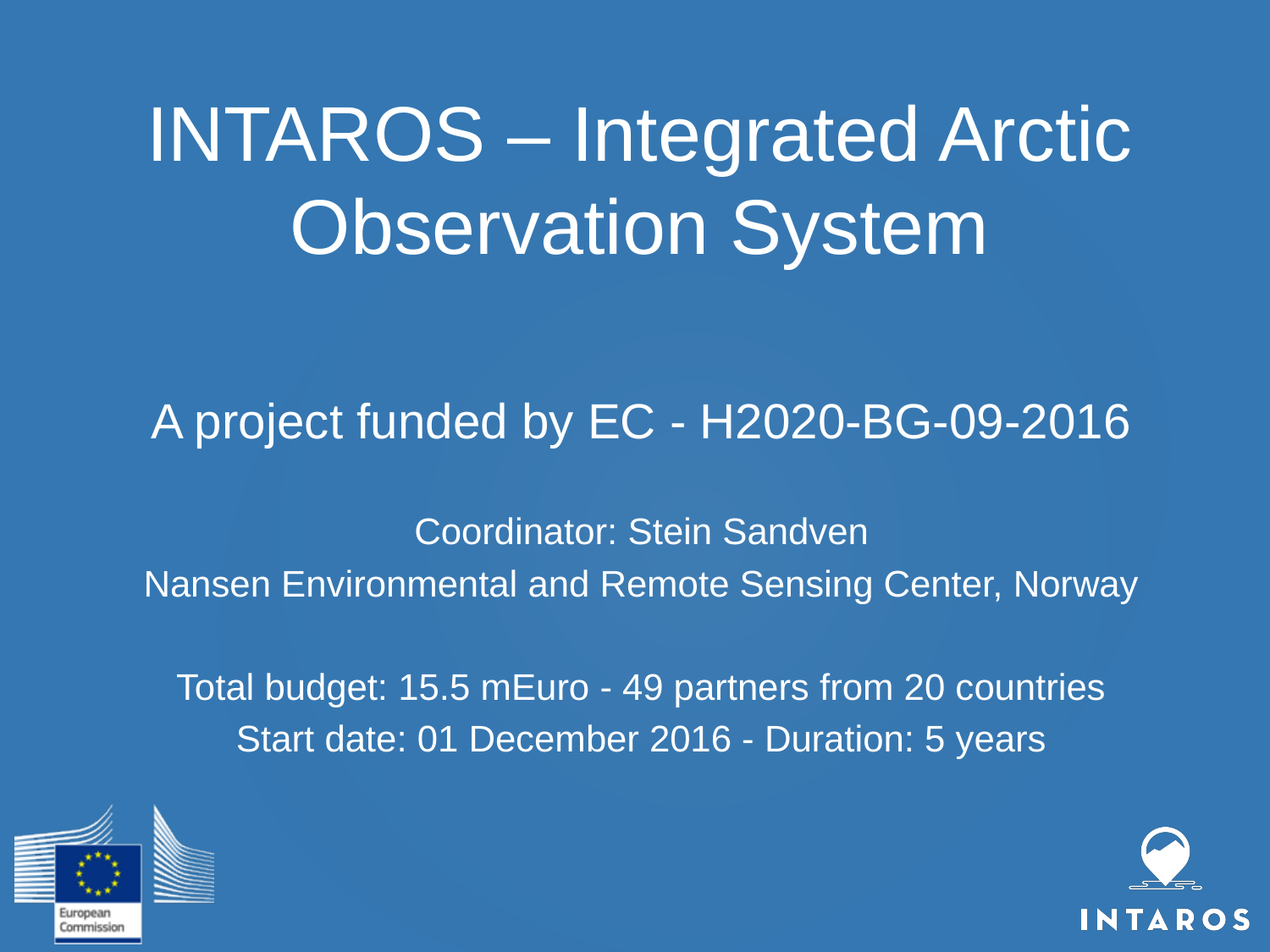

# INTAROS – Integrated Arctic Observation System
A project funded by EC - H2020-BG-09-2016

Coordinator: Stein Sandven
Nansen Environmental and Remote Sensing Center, Norway

Total budget: 15.5 mEuro - 49 partners from 20 countries
Start date: 01 December 2016 - Duration: 5 years